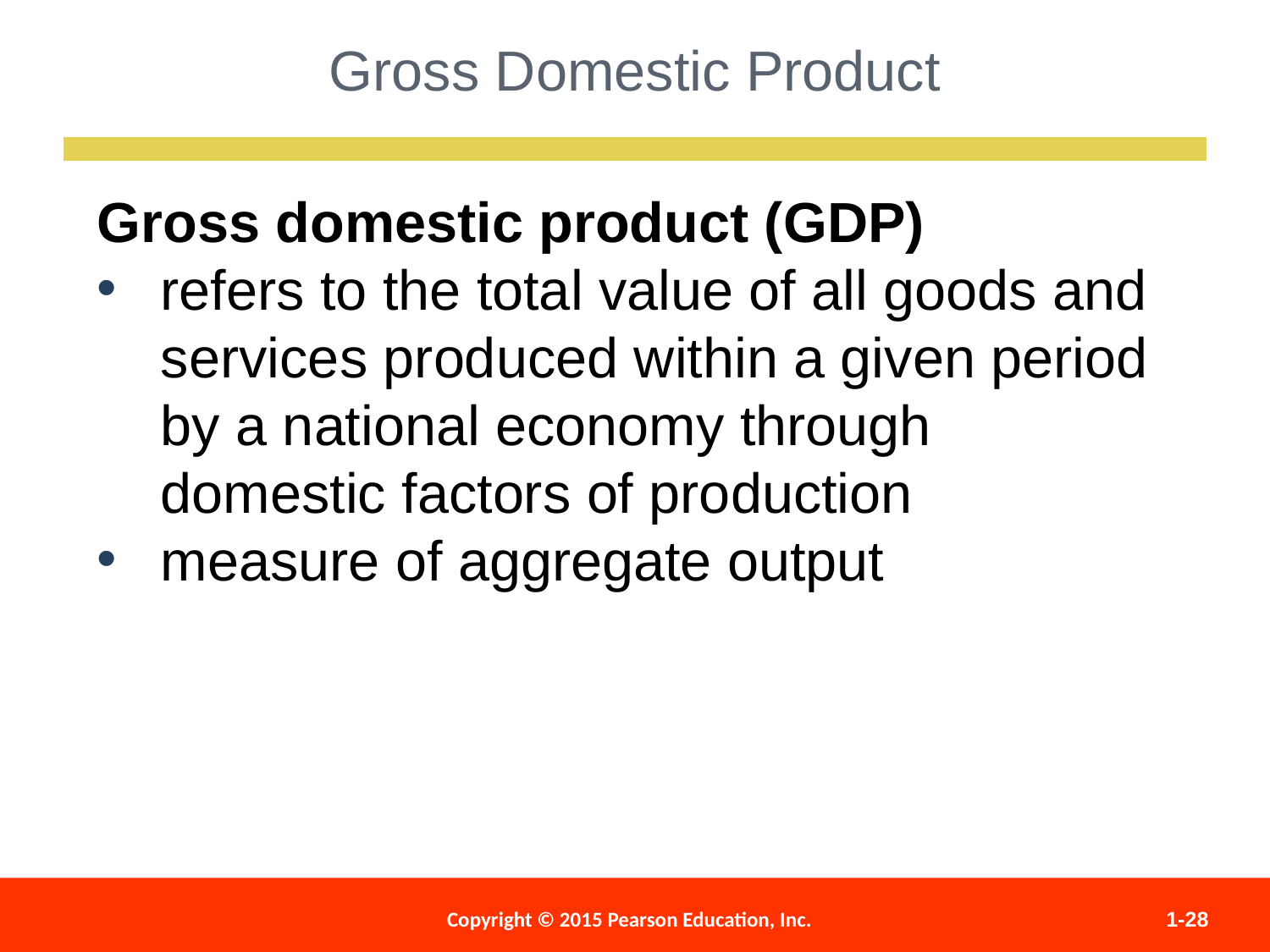

Gross Domestic Product
Gross domestic product (GDP)
refers to the total value of all goods and services produced within a given period by a national economy through domestic factors of production
measure of aggregate output